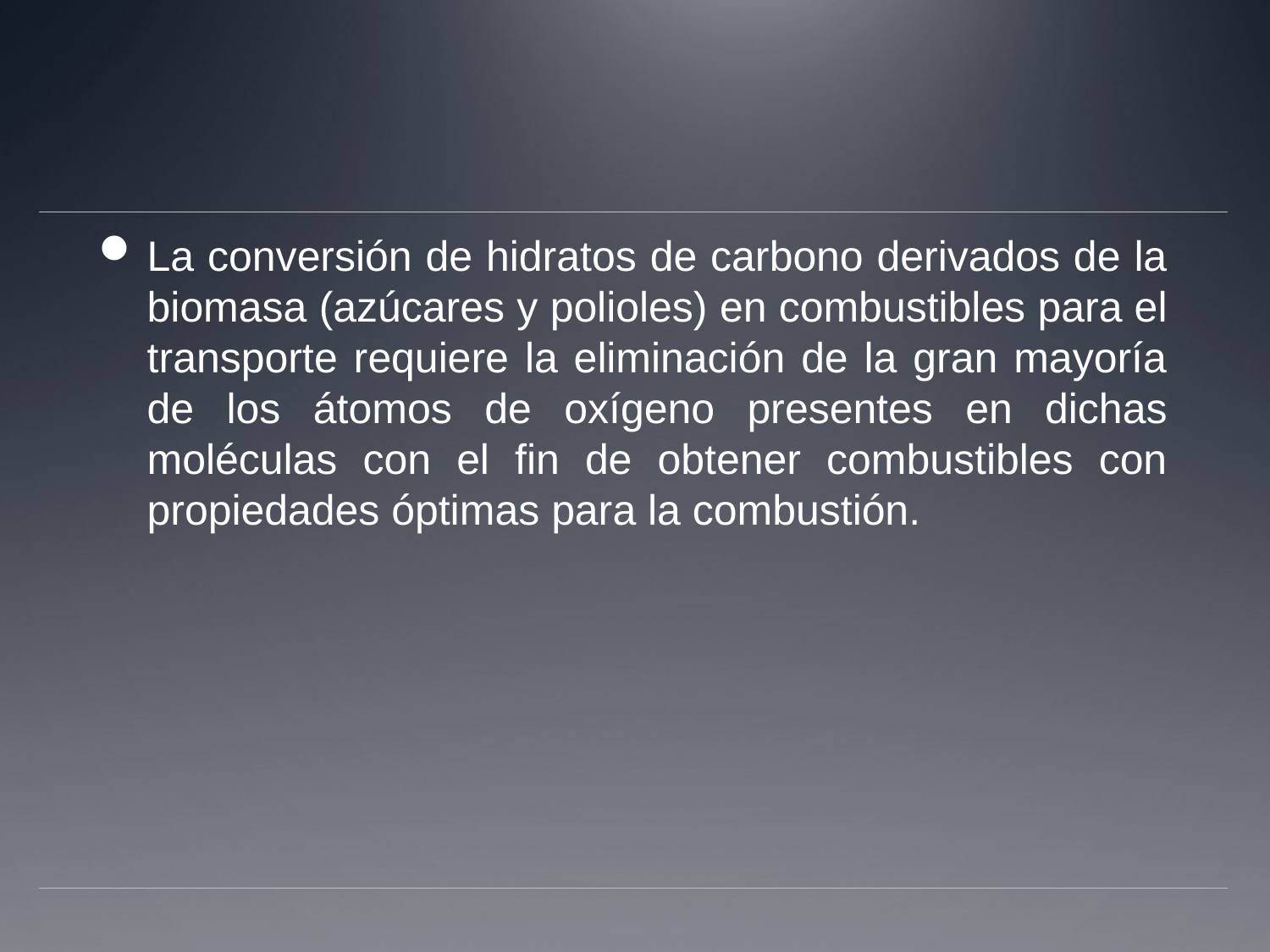

#
La conversión de hidratos de carbono derivados de la biomasa (azúcares y polioles) en combustibles para el transporte requiere la eliminación de la gran mayoría de los átomos de oxígeno presentes en dichas moléculas con el fin de obtener combustibles con propiedades óptimas para la combustión.